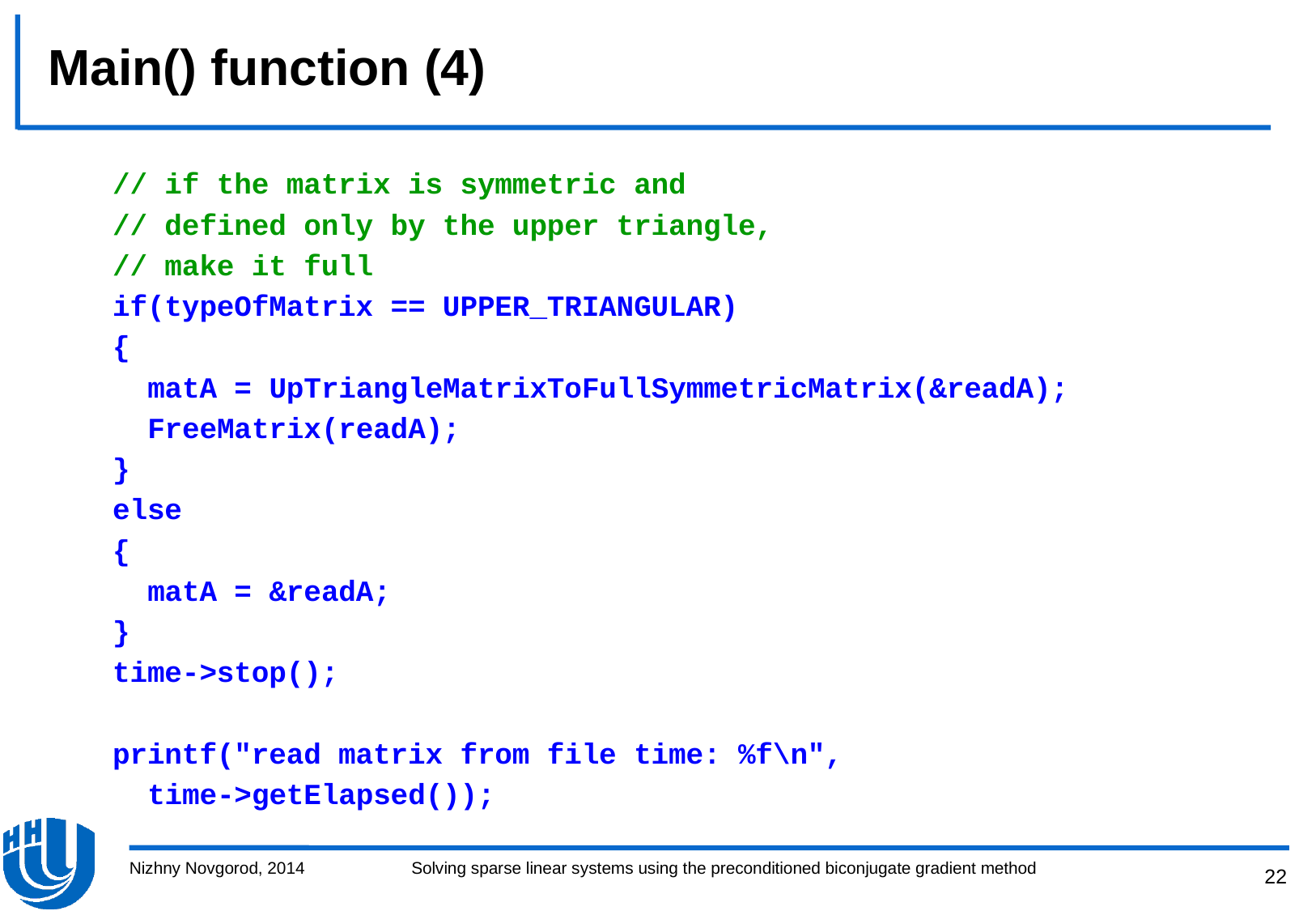

# Main() function (4)
  // if the matrix is symmetric and
  // defined only by the upper triangle,
  // make it full
  if(typeOfMatrix == UPPER_TRIANGULAR)
  {
    matA = UpTriangleMatrixToFullSymmetricMatrix(&readA);
    FreeMatrix(readA);
  }
  else
  {
    matA = &readA;
  }
  time->stop();

  printf("read matrix from file time: %f\n",
    time->getElapsed());
Nizhny Novgorod, 2014
Solving sparse linear systems using the preconditioned biconjugate gradient method